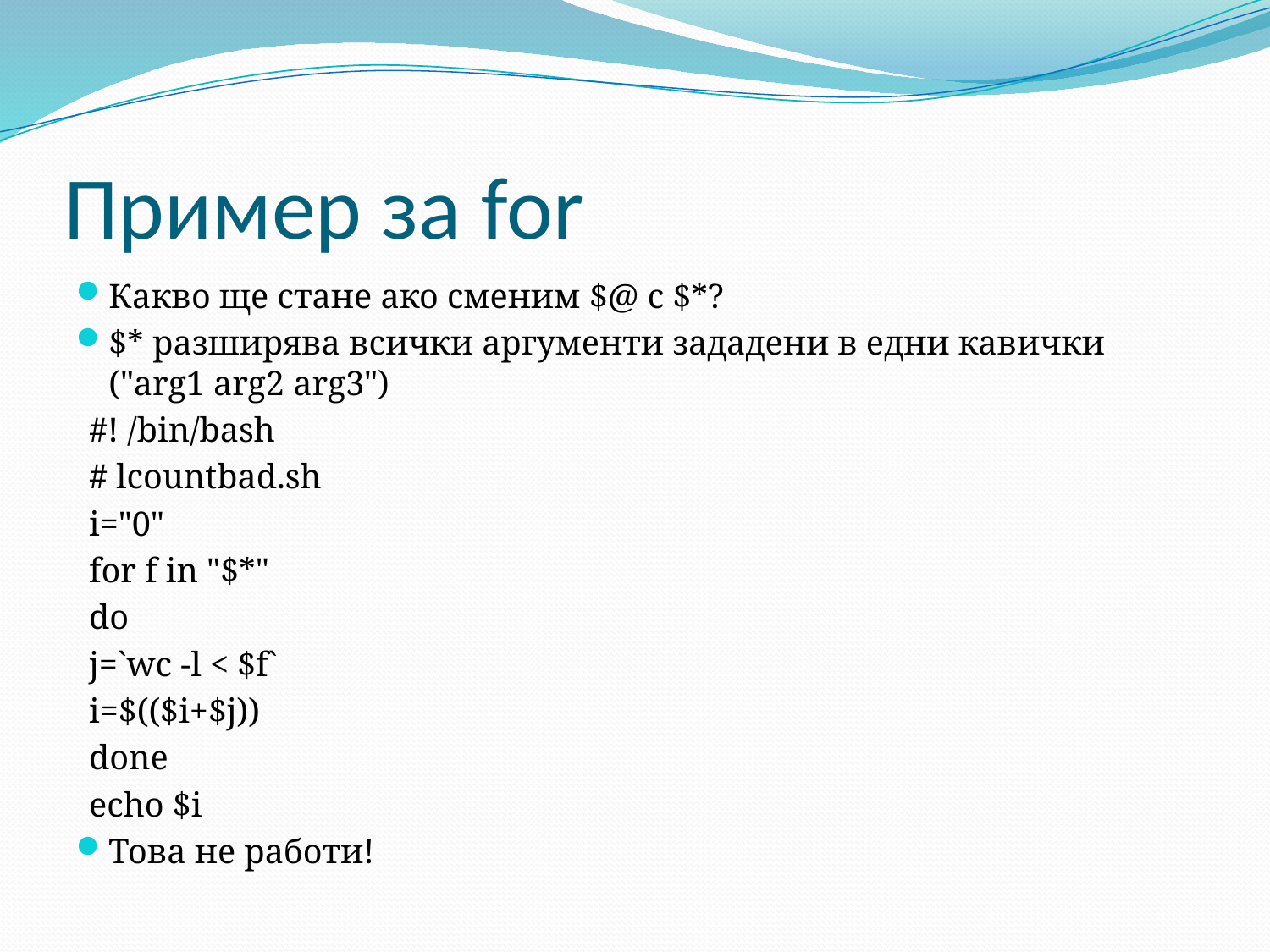

# Пример за for
Какво ще стане ако сменим $@ с $*?
$* разширява всички аргументи зададени в едни кавички ("arg1 arg2 arg3")
#! /bin/bash
# lcountbad.sh
i="0"
for f in "$*"
do
	j=`wc -l < $f`
	i=$(($i+$j))
done
echo $i
Това не работи!